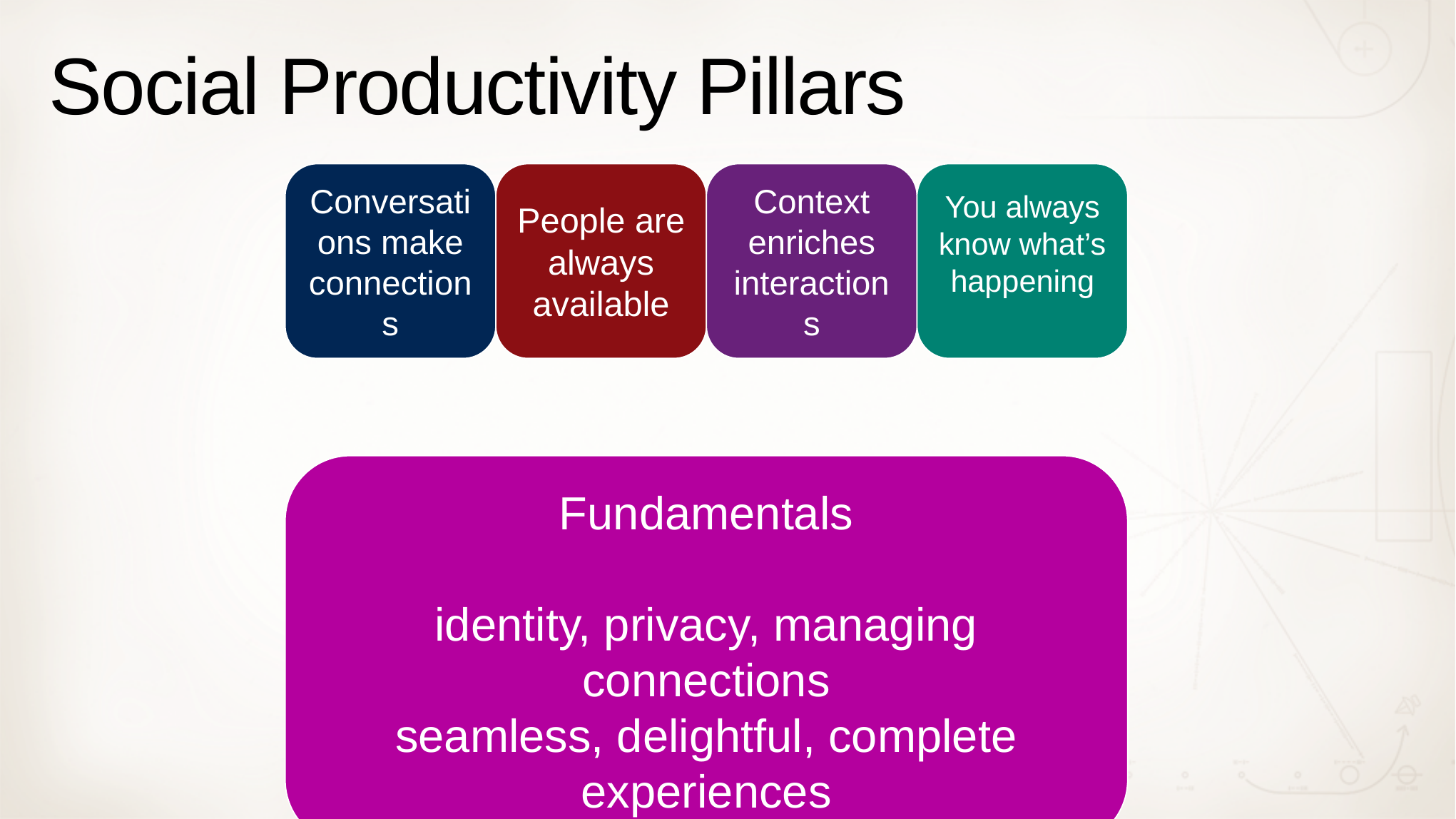

# Social Productivity Pillars
Fundamentals
identity, privacy, managing connections
seamless, delightful, complete experiences
Conversations make connections
You always know what’s happening
People are always available
Context enriches interactions